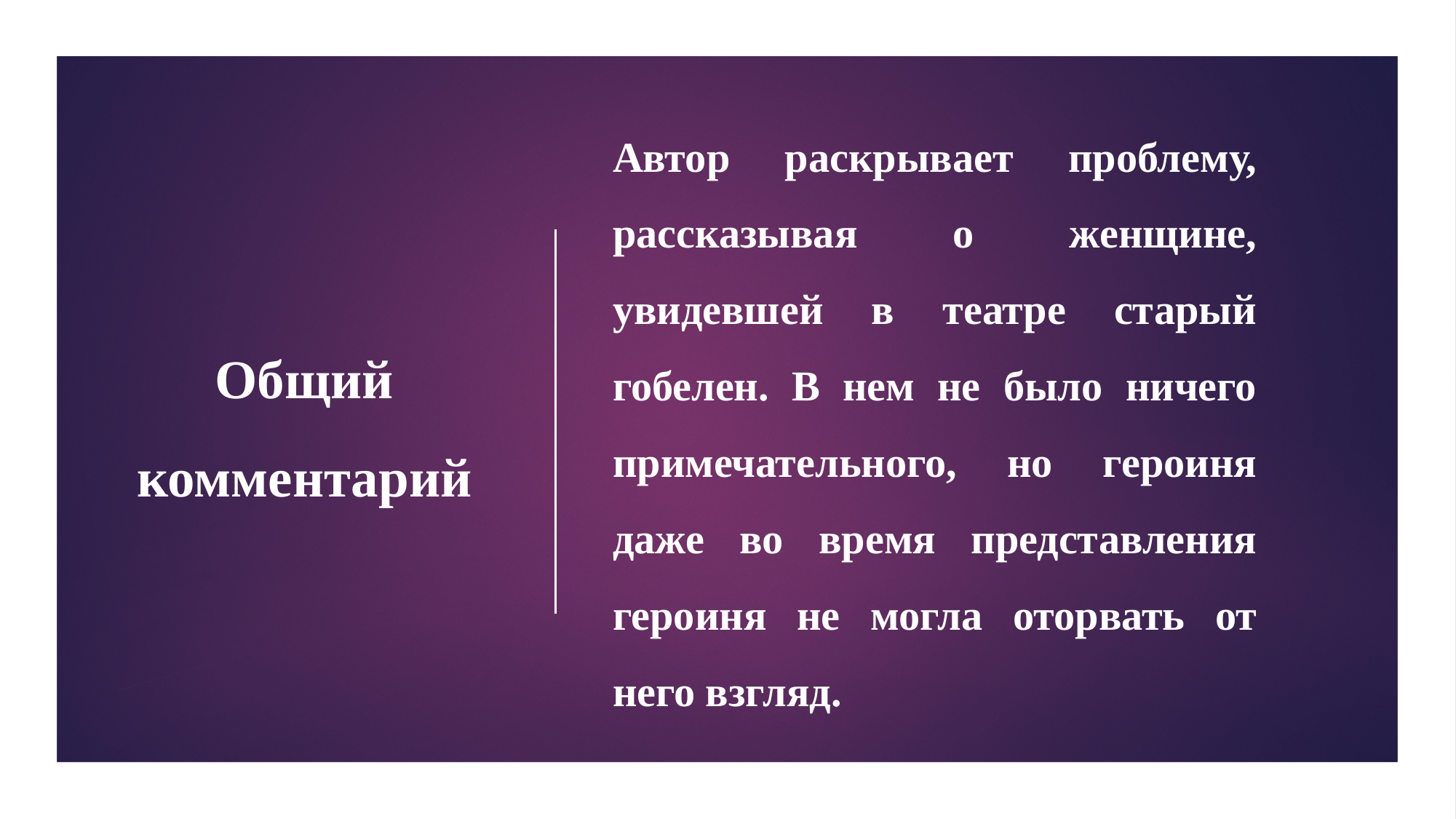

# Общий комментарий
Автор раскрывает проблему, рассказывая о женщине, увидевшей в театре старый гобелен. В нем не было ничего примечательного, но героиня даже во время представления героиня не могла оторвать от него взгляд.